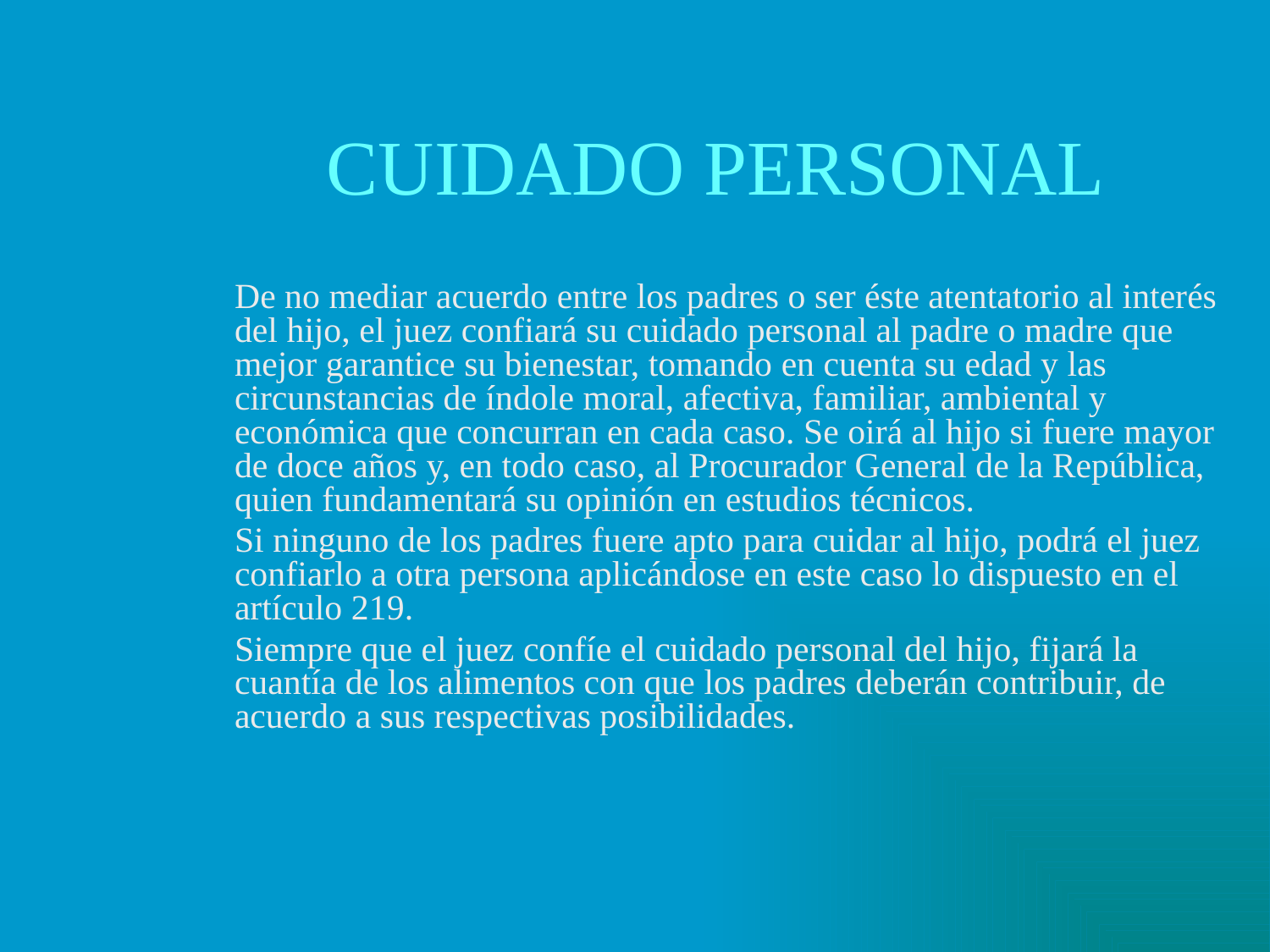

# CUIDADO PERSONAL
	De no mediar acuerdo entre los padres o ser éste atentatorio al interés del hijo, el juez confiará su cuidado personal al padre o madre que mejor garantice su bienestar, tomando en cuenta su edad y las circunstancias de índole moral, afectiva, familiar, ambiental y económica que concurran en cada caso. Se oirá al hijo si fuere mayor de doce años y, en todo caso, al Procurador General de la República, quien fundamentará su opinión en estudios técnicos.
	Si ninguno de los padres fuere apto para cuidar al hijo, podrá el juez confiarlo a otra persona aplicándose en este caso lo dispuesto en el artículo 219.
	Siempre que el juez confíe el cuidado personal del hijo, fijará la cuantía de los alimentos con que los padres deberán contribuir, de acuerdo a sus respectivas posibilidades.